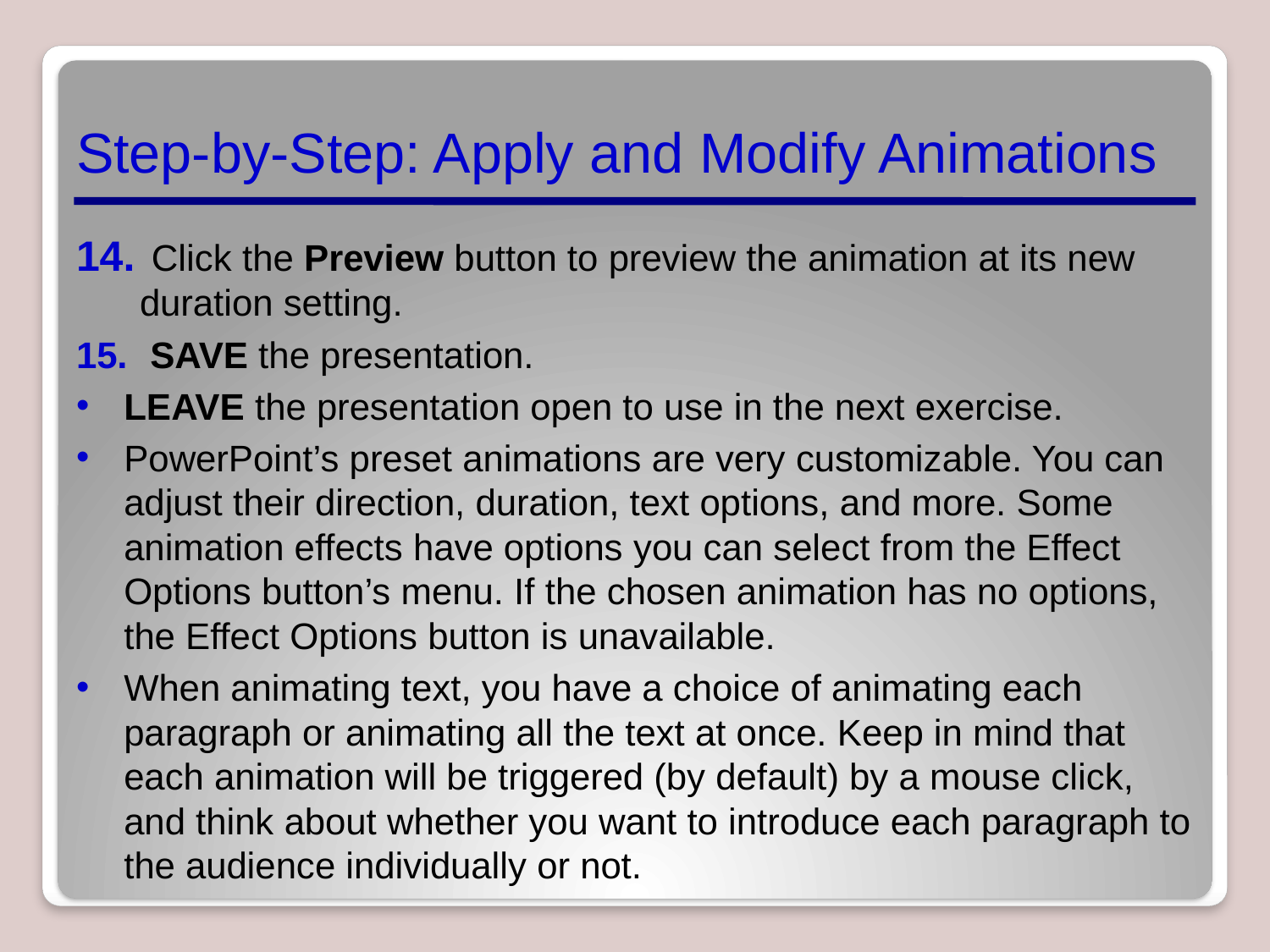

# Step-by-Step: Apply and Modify Animations
 Click the Preview button to preview the animation at its new duration setting.
 SAVE the presentation.
LEAVE the presentation open to use in the next exercise.
PowerPoint’s preset animations are very customizable. You can adjust their direction, duration, text options, and more. Some animation effects have options you can select from the Effect Options button’s menu. If the chosen animation has no options, the Effect Options button is unavailable.
When animating text, you have a choice of animating each paragraph or animating all the text at once. Keep in mind that each animation will be triggered (by default) by a mouse click, and think about whether you want to introduce each paragraph to the audience individually or not.